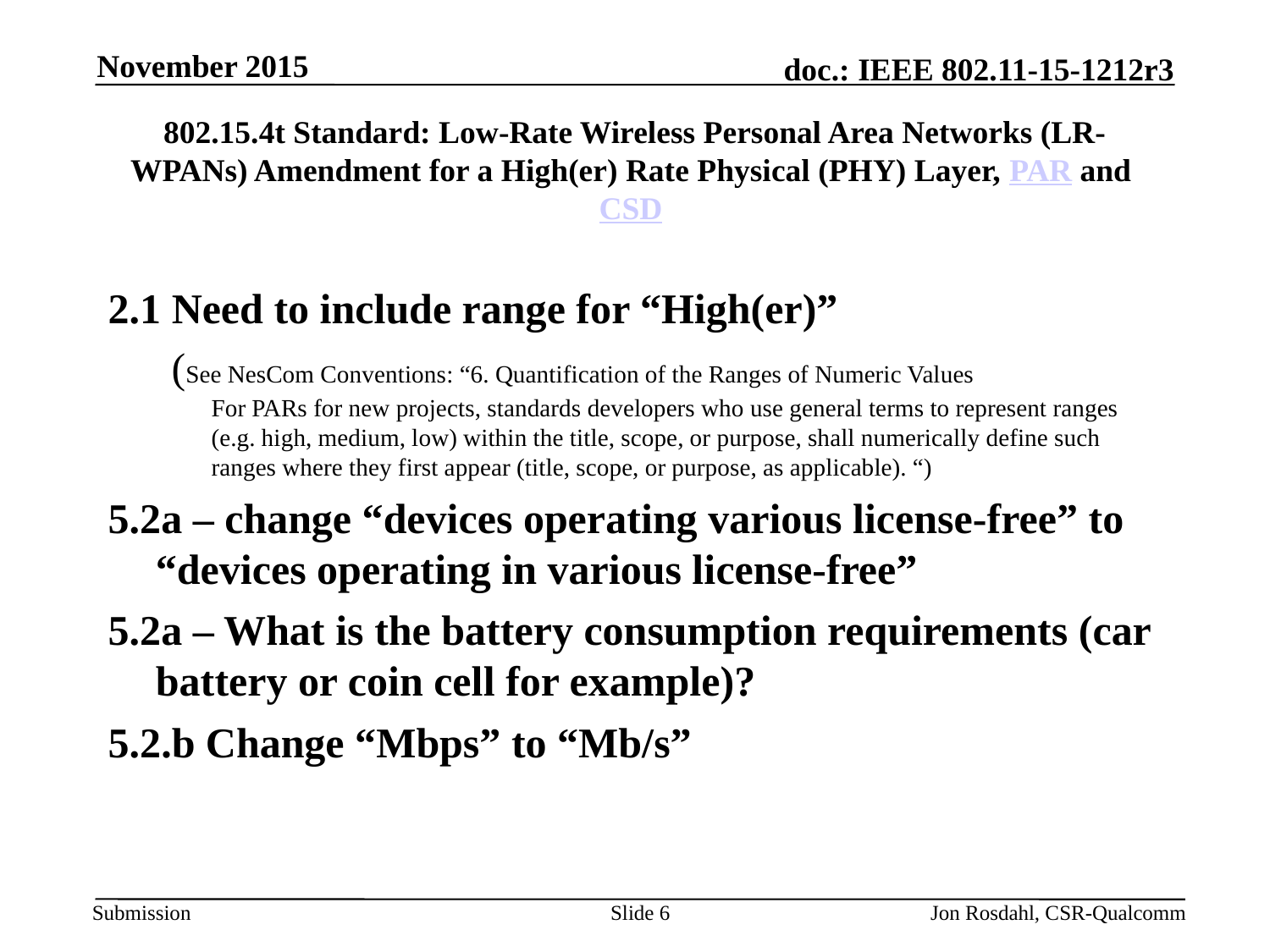

November 2015
# 802.15.4t Standard: Low-Rate Wireless Personal Area Networks (LR-WPANs) Amendment for a High(er) Rate Physical (PHY) Layer, PAR and CSD
2.1 Need to include range for “High(er)”
(See NesCom Conventions: “6. Quantification of the Ranges of Numeric Values
For PARs for new projects, standards developers who use general terms to represent ranges (e.g. high, medium, low) within the title, scope, or purpose, shall numerically define such ranges where they first appear (title, scope, or purpose, as applicable). “)
5.2a – change “devices operating various license-free” to “devices operating in various license-free”
5.2a – What is the battery consumption requirements (car battery or coin cell for example)?
5.2.b Change “Mbps” to “Mb/s”

Slide 6
Jon Rosdahl, CSR-Qualcomm